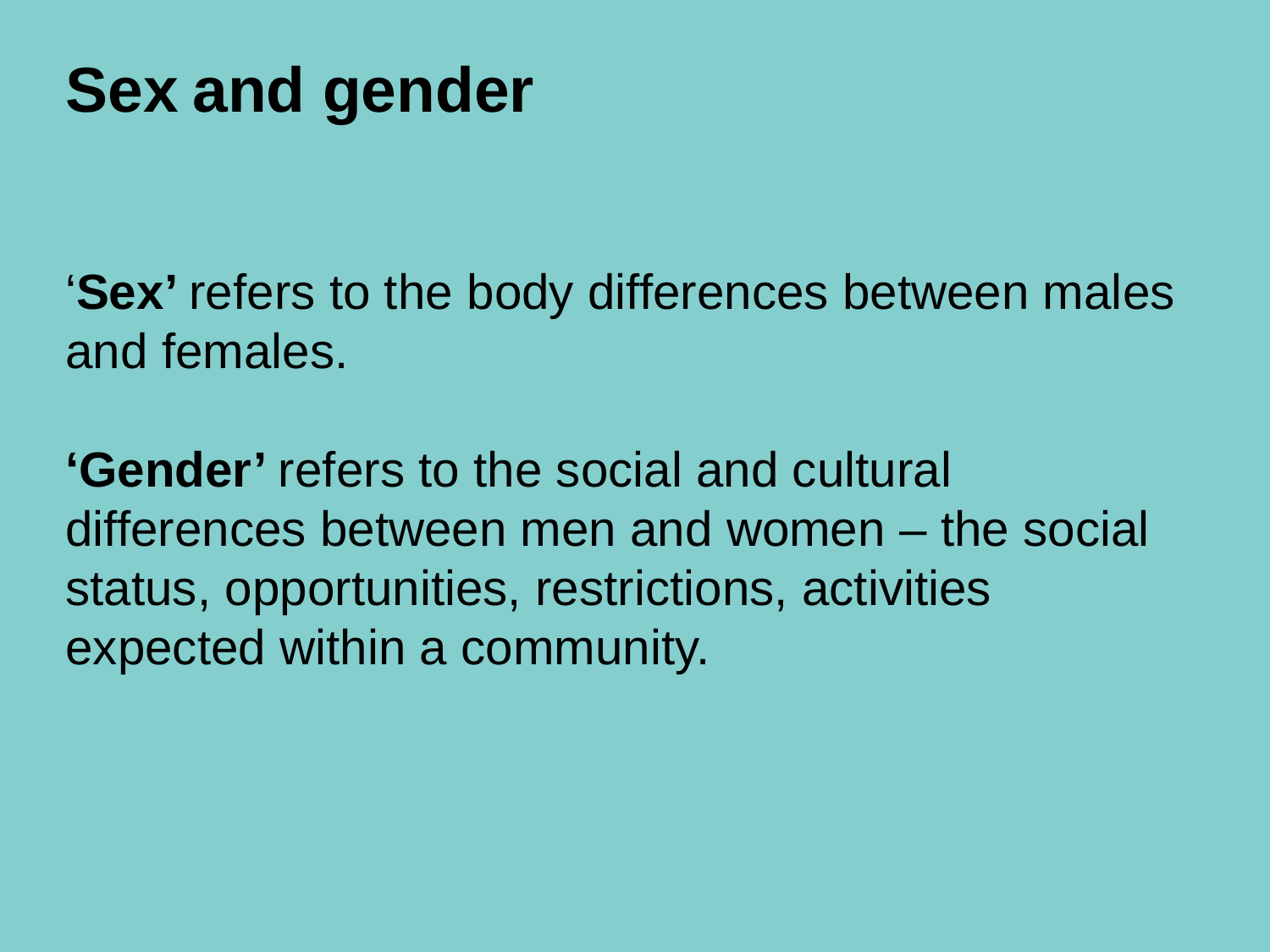

# Sex	and gender ‘Sex’ refers to the body differences between males and females. ‘Gender’ refers to the social and cultural differences between men and women – the social status, opportunities, restrictions, activities expected within a community.